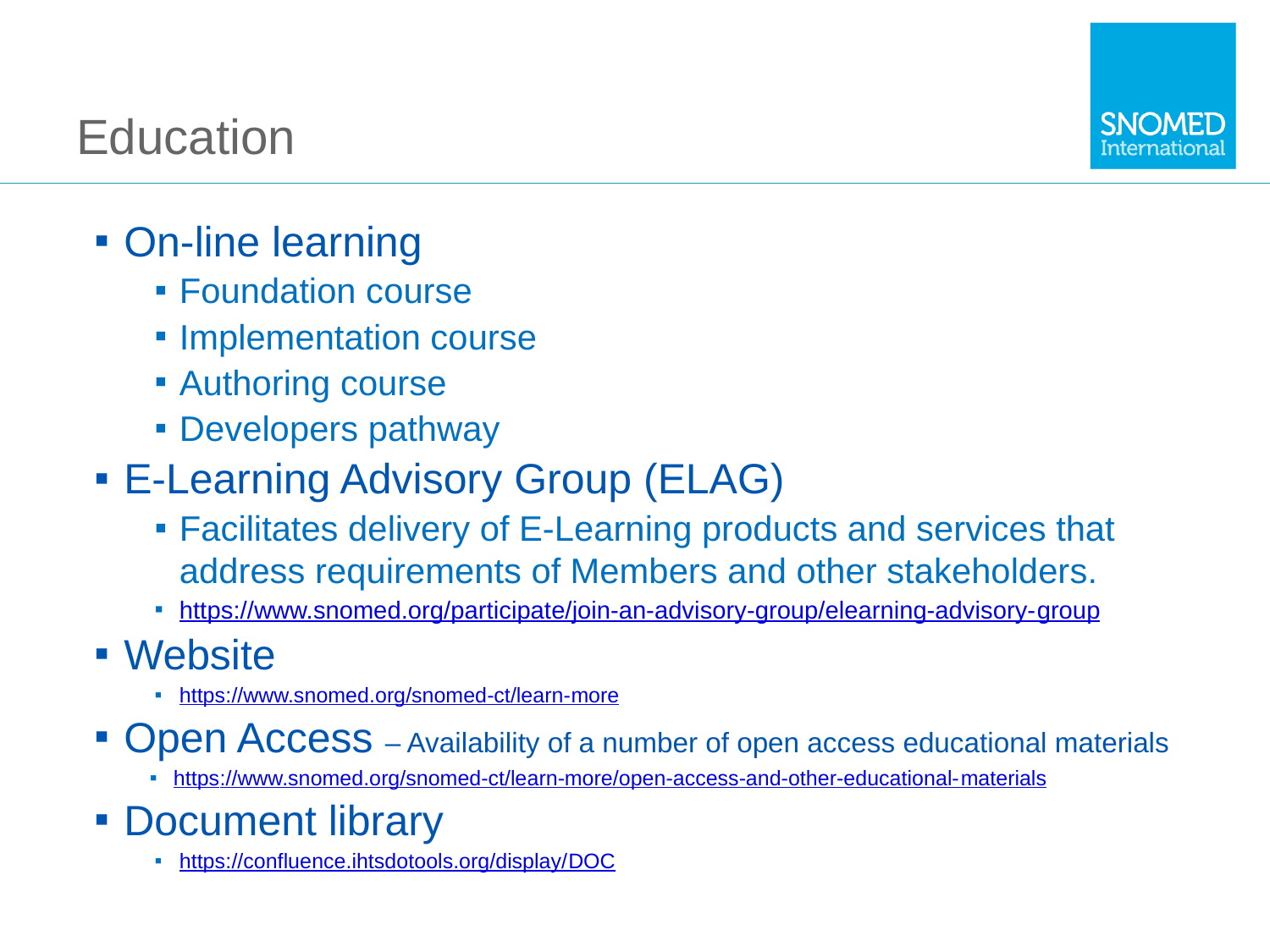

# Education
On-line learning
Foundation course
Implementation course
Authoring course
Developers pathway
E-Learning Advisory Group (ELAG)
Facilitates delivery of E-Learning products and services that address requirements of Members and other stakeholders.
https://www.snomed.org/participate/join-an-advisory-group/elearning-advisory-group
Website
https://www.snomed.org/snomed-ct/learn-more
Open Access – Availability of a number of open access educational materials
https://www.snomed.org/snomed-ct/learn-more/open-access-and-other-educational-materials
Document library
https://confluence.ihtsdotools.org/display/DOC